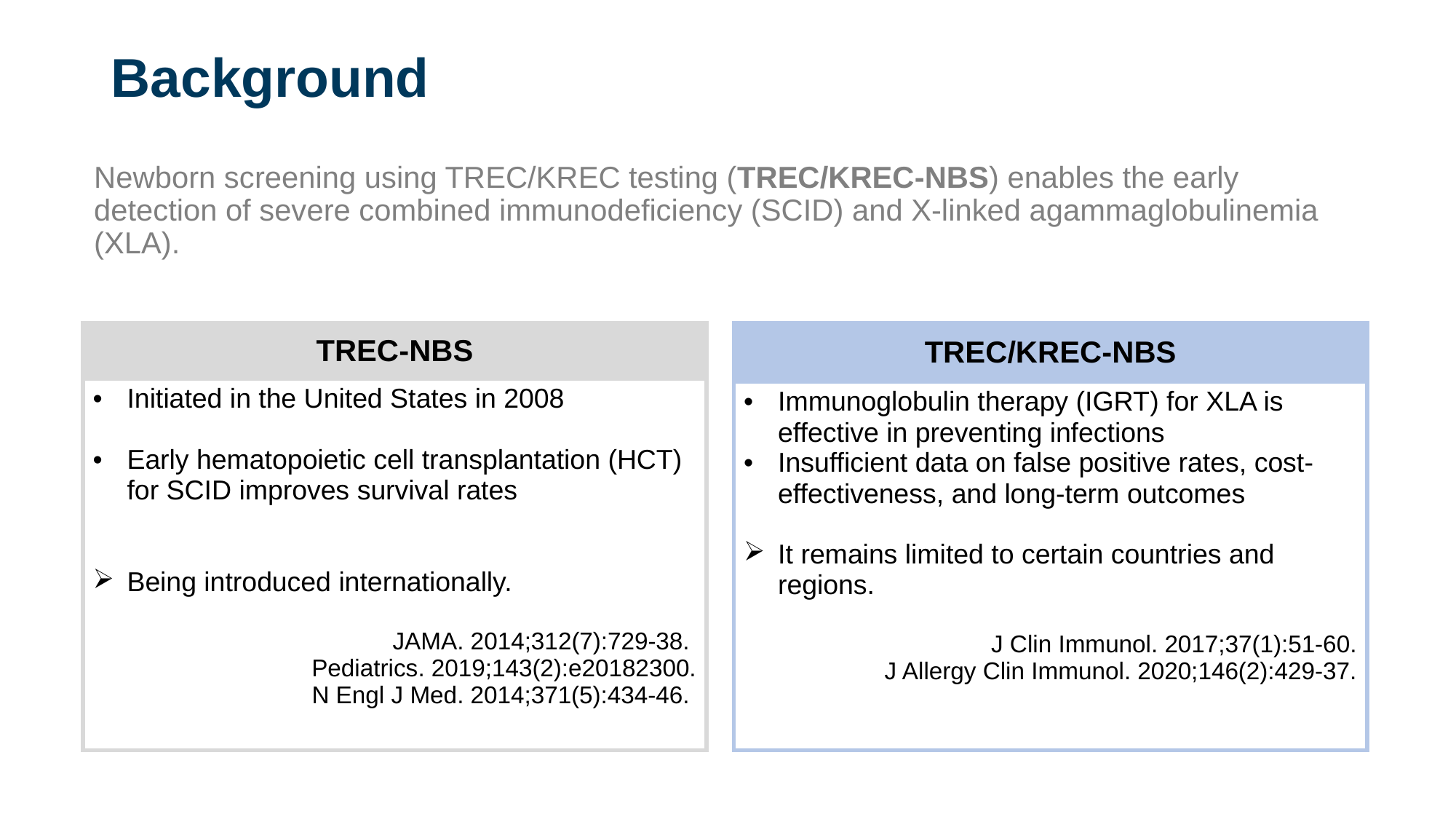

# Background
Newborn screening using TREC/KREC testing (TREC/KREC-NBS) enables the early detection of severe combined immunodeficiency (SCID) and X-linked agammaglobulinemia (XLA).
| TREC-NBS |
| --- |
| Initiated in the United States in 2008 Early hematopoietic cell transplantation (HCT) for SCID improves survival rates Being introduced internationally. JAMA. 2014;312(7):729-38. Pediatrics. 2019;143(2):e20182300. N Engl J Med. 2014;371(5):434-46. |
| TREC/KREC-NBS |
| --- |
| Immunoglobulin therapy (IGRT) for XLA is effective in preventing infections Insufficient data on false positive rates, cost-effectiveness, and long-term outcomes It remains limited to certain countries and regions. J Clin Immunol. 2017;37(1):51-60. J Allergy Clin Immunol. 2020;146(2):429-37. |